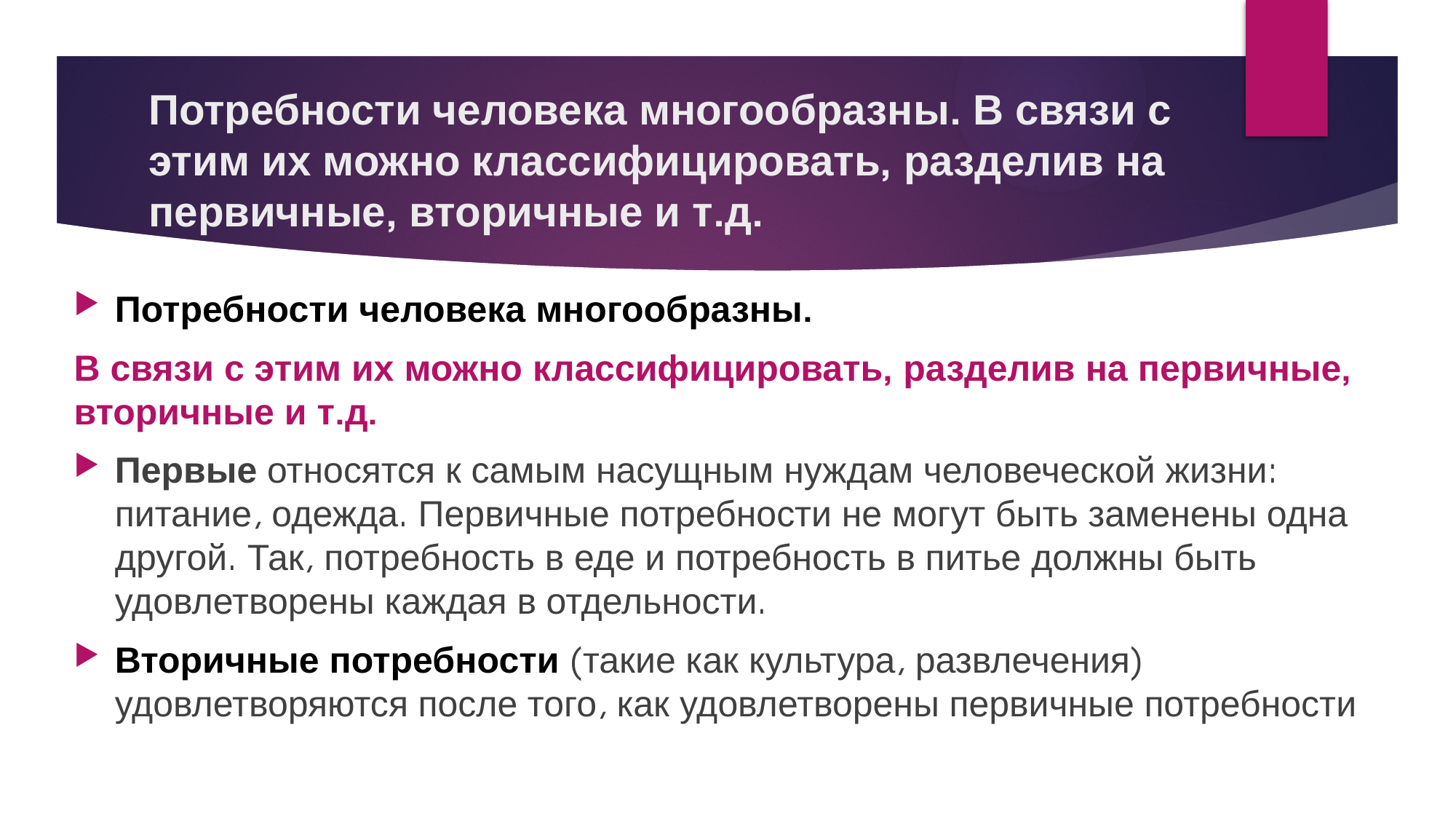

# Потребности человека многообразны. В связи с этим их можно классифицировать, разделив на первичные, вторичные и т.д.
Потребности человека многообразны.
В связи с этим их можно классифицировать, разделив на первичные, вторичные и т.д.
Первые относятся к самым насущным нуждам человеческой жизни: питание, одежда. Первичные потребности не могут быть заменены одна другой. Так, потребность в еде и потребность в питье должны быть удовлетворены каждая в отдельности.
Вторичные потребности (такие как культура, развлечения) удовлетворяются после того, как удовлетворены первичные потребности